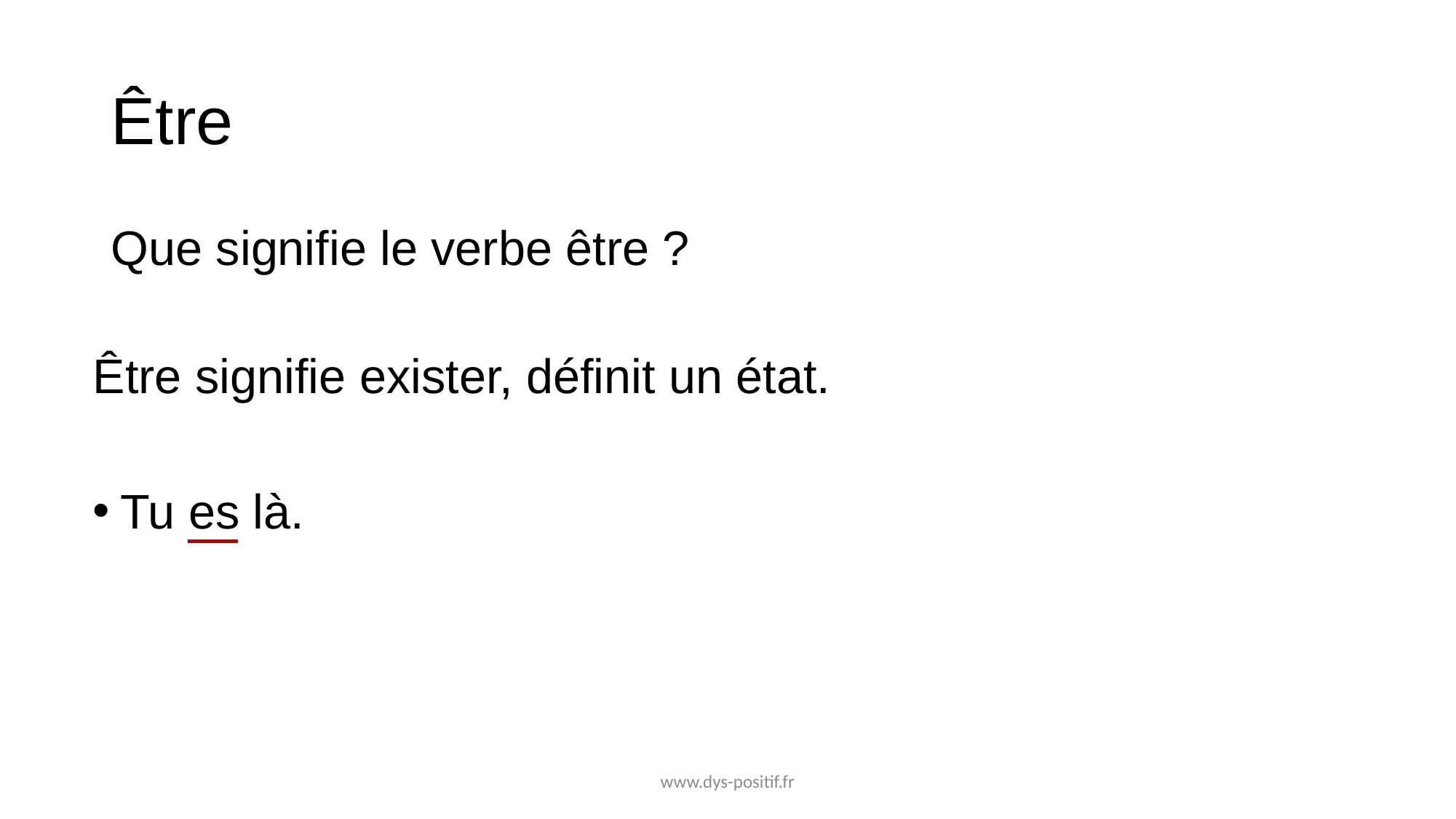

# Être
Que signifie le verbe être ?

Être signifie exister, définit un état.

Tu es là.
www.dys-positif.fr